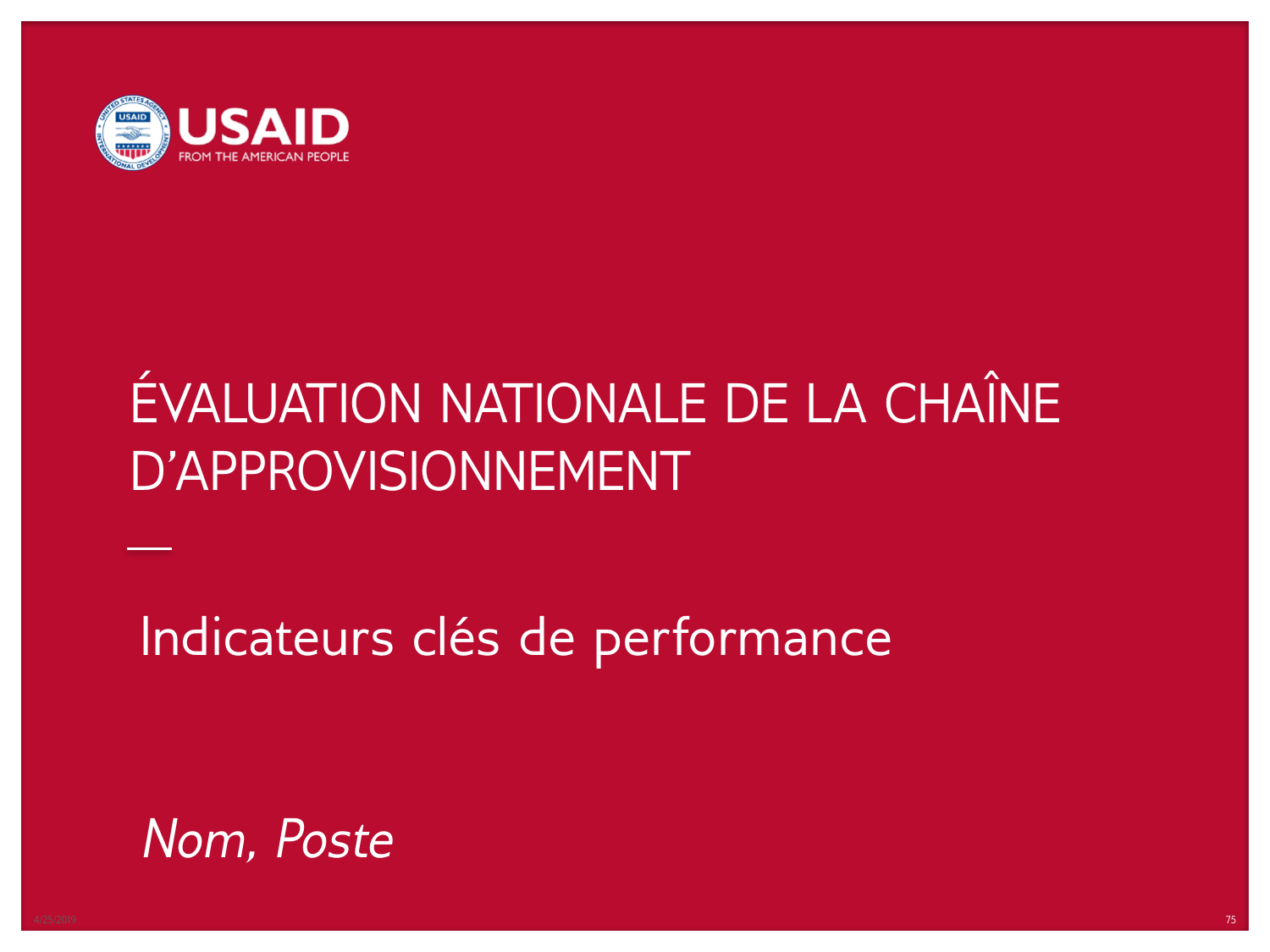

# Indicateurs clés de performance Nom, Poste
4/25/2019
75